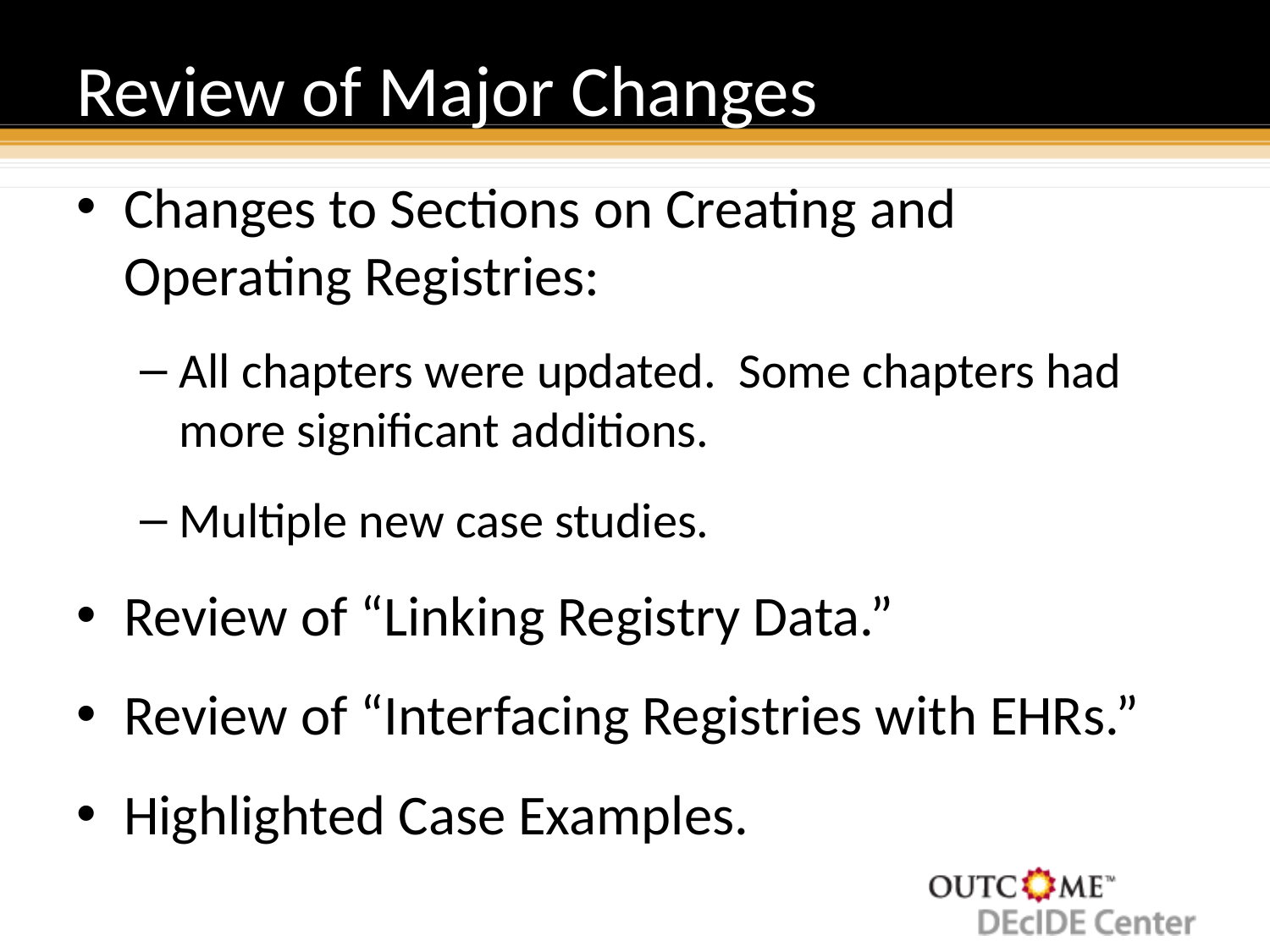

# Review of Major Changes
Changes to Sections on Creating and Operating Registries:
All chapters were updated.  Some chapters had more significant additions.
Multiple new case studies.
Review of “Linking Registry Data.”
Review of “Interfacing Registries with EHRs.”
Highlighted Case Examples.